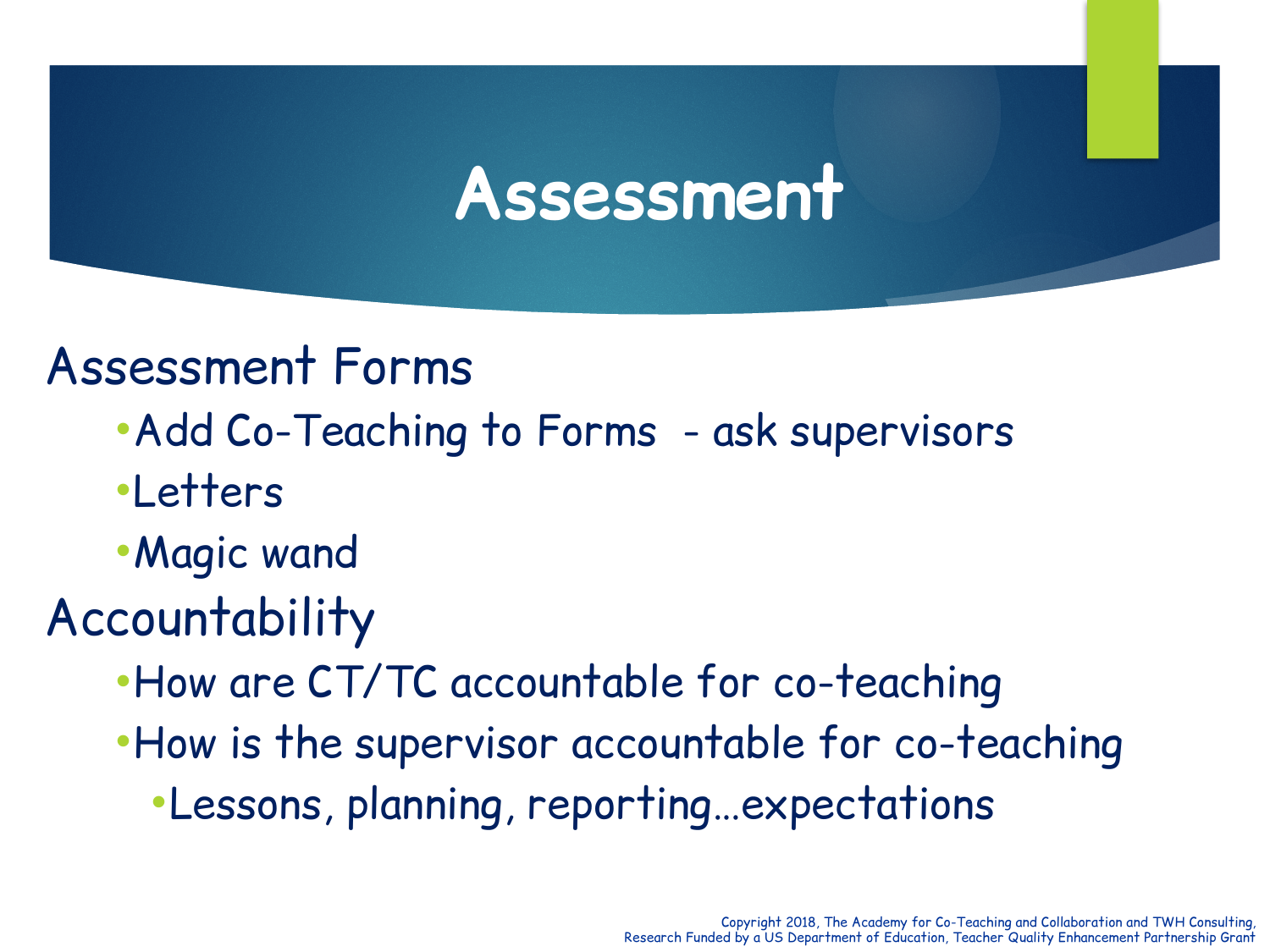

# Assessment
Assessment Forms
Add Co-Teaching to Forms  - ask supervisors
Letters
Magic wand
Accountability
How are CT/TC accountable for co-teaching
How is the supervisor accountable for co-teaching
Lessons, planning, reporting…expectations

Copyright 2018, The Academy for Co-Teaching and Collaboration and TWH Consulting,
Research Funded by a US Department of Education, Teacher Quality Enhancement Partnership Grant